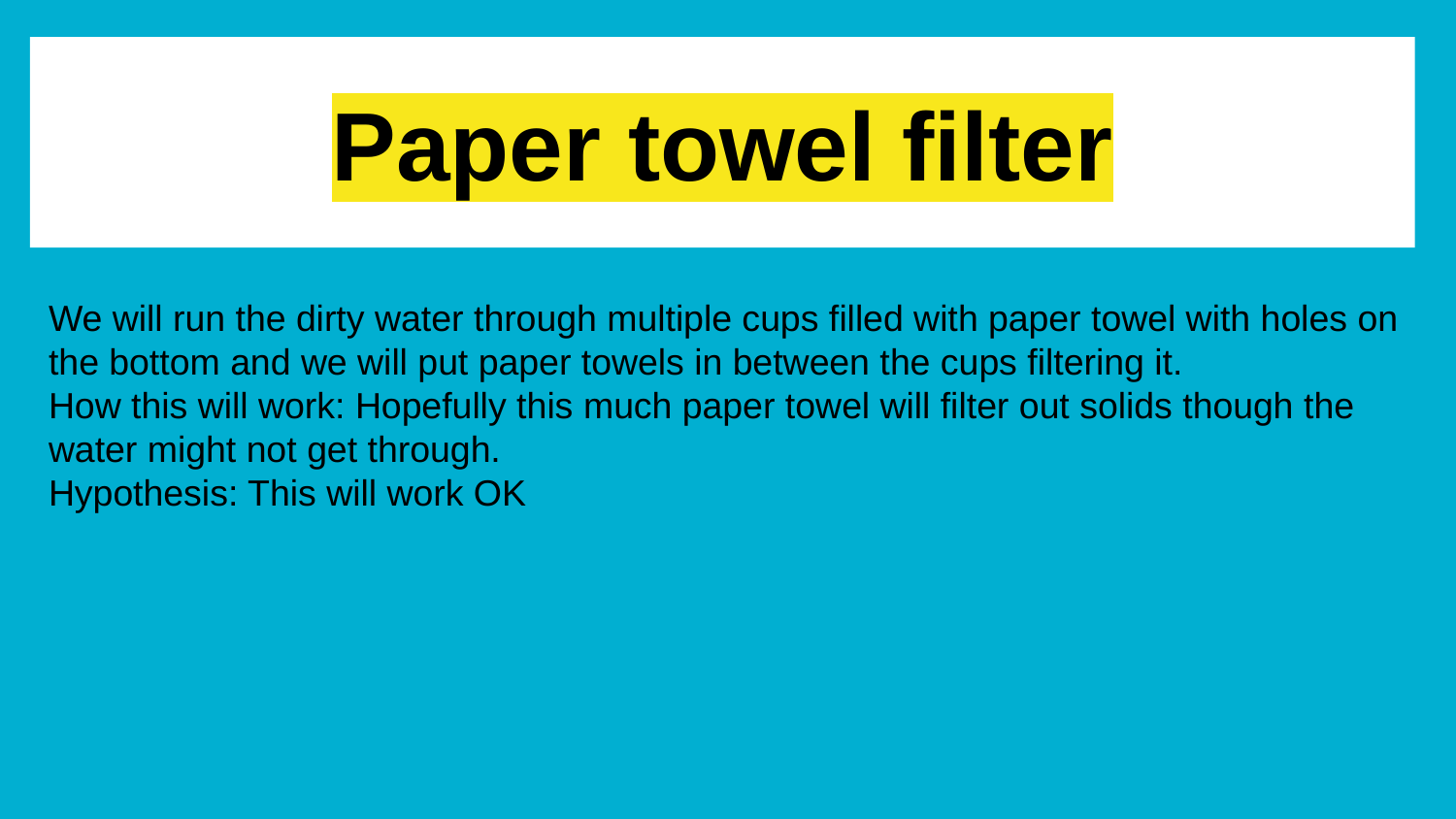

# Paper towel filter
We will run the dirty water through multiple cups filled with paper towel with holes on the bottom and we will put paper towels in between the cups filtering it.
How this will work: Hopefully this much paper towel will filter out solids though the water might not get through.
Hypothesis: This will work OK